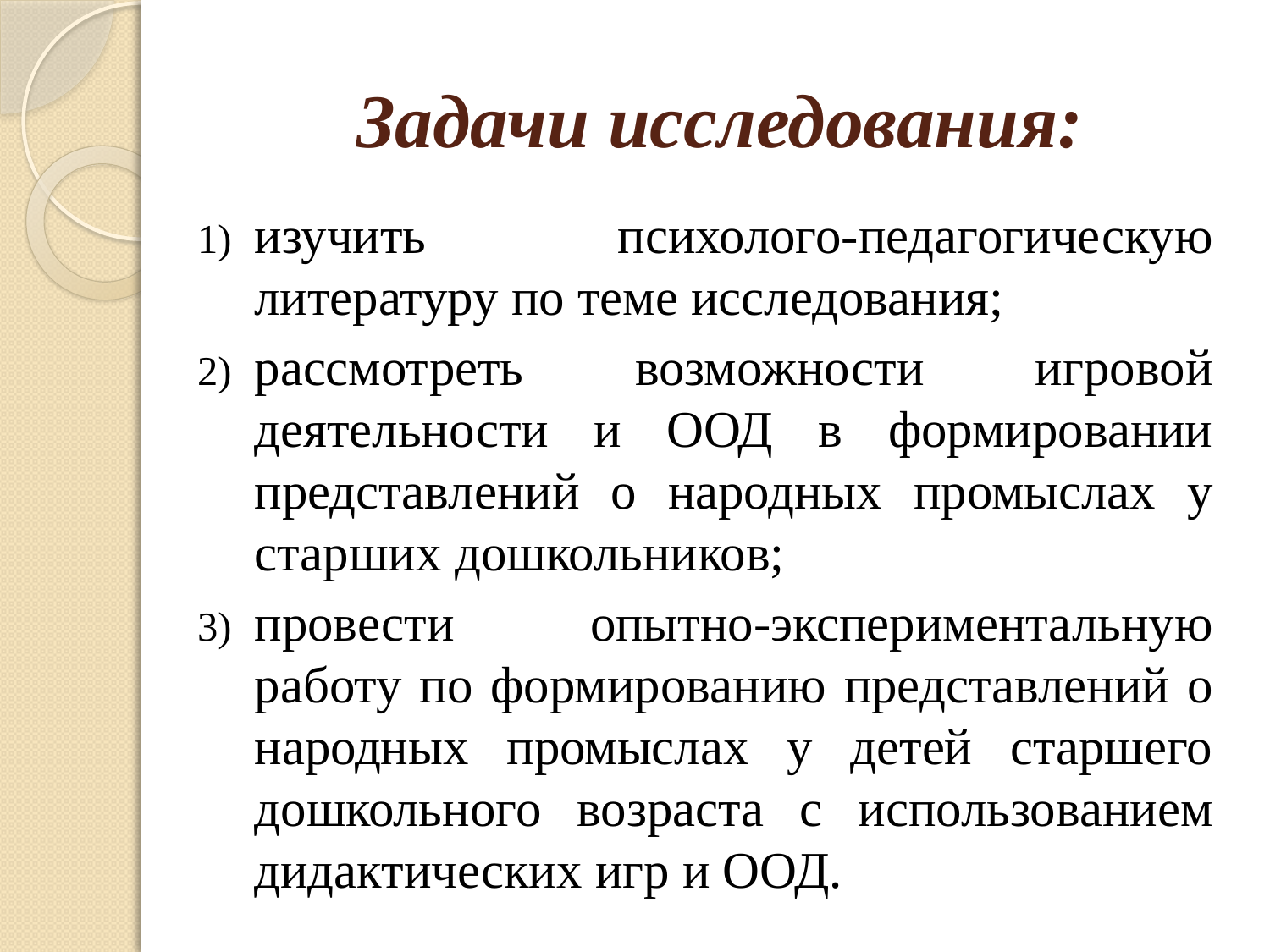

# Задачи исследования:
изучить психолого-педагогическую литературу по теме исследования;
рассмотреть возможности игровой деятельности и ООД в формировании представлений о народных промыслах у старших дошкольников;
провести опытно-экспериментальную работу по формированию представлений о народных промыслах у детей старшего дошкольного возраста с использованием дидактических игр и ООД.